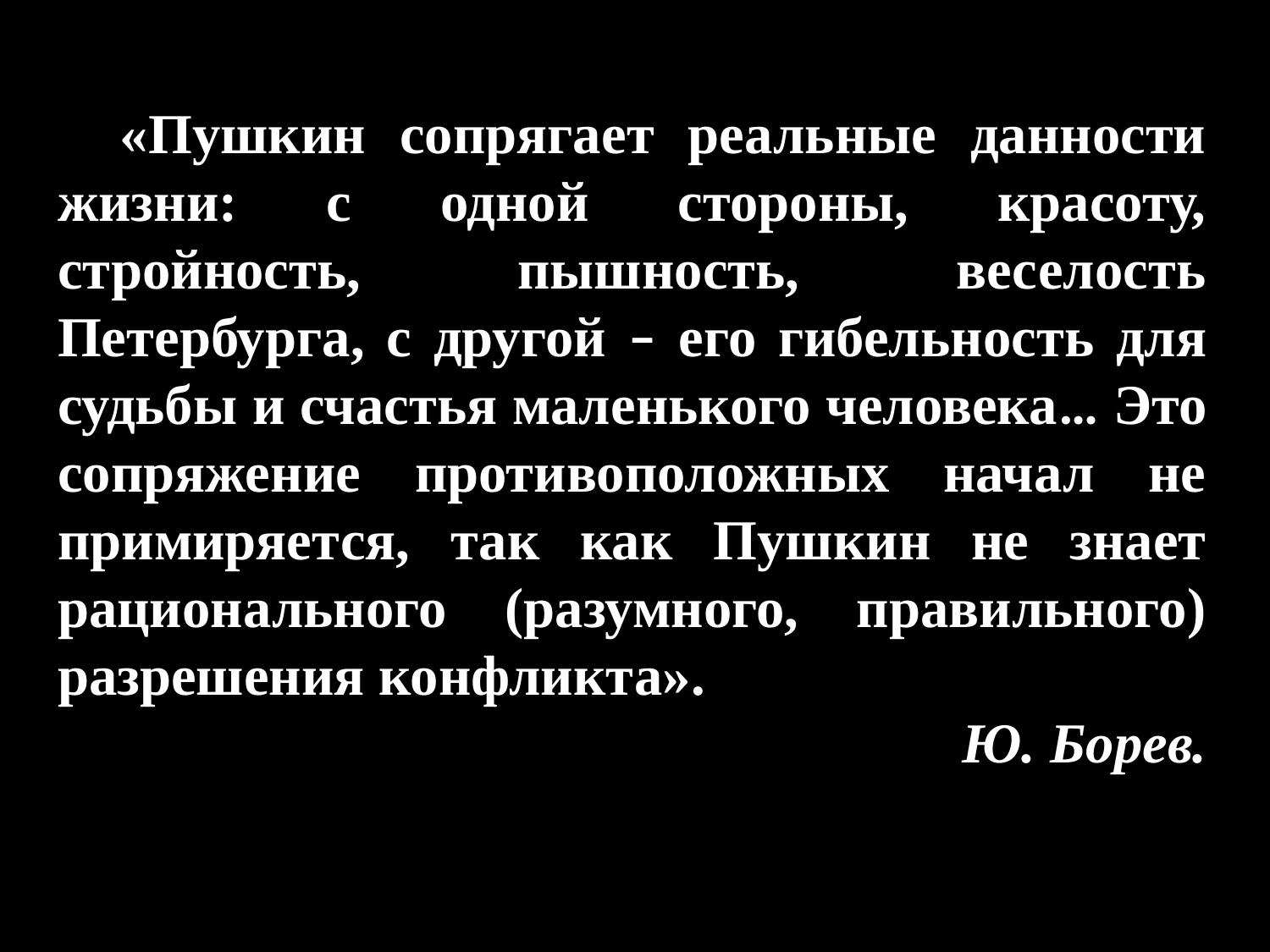

«Пушкин сопрягает реальные данности жизни: с одной стороны, красоту, стройность, пышность, веселость Петербурга, с другой – его гибельность для судьбы и счастья маленького человека… Это сопряжение противоположных начал не примиряется, так как Пушкин не знает рационального (разумного, правильного) разрешения конфликта».
Ю. Борев.